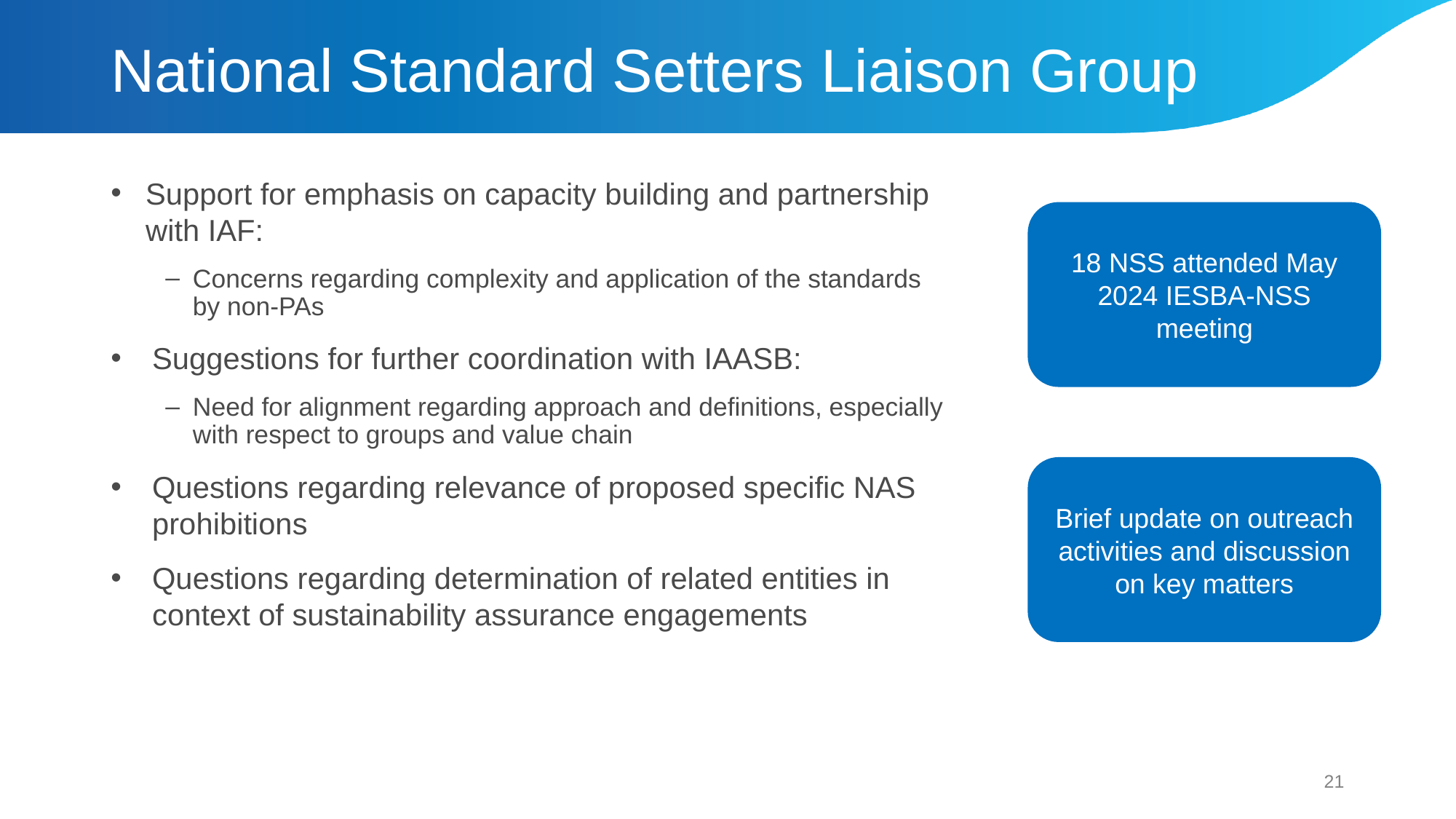

# National Standard Setters Liaison Group
Support for emphasis on capacity building and partnership with IAF:
Concerns regarding complexity and application of the standards by non-PAs
Suggestions for further coordination with IAASB:
Need for alignment regarding approach and definitions, especially with respect to groups and value chain
Questions regarding relevance of proposed specific NAS prohibitions
Questions regarding determination of related entities in context of sustainability assurance engagements
18 NSS attended May 2024 IESBA-NSS meeting
Brief update on outreach activities and discussion on key matters
21